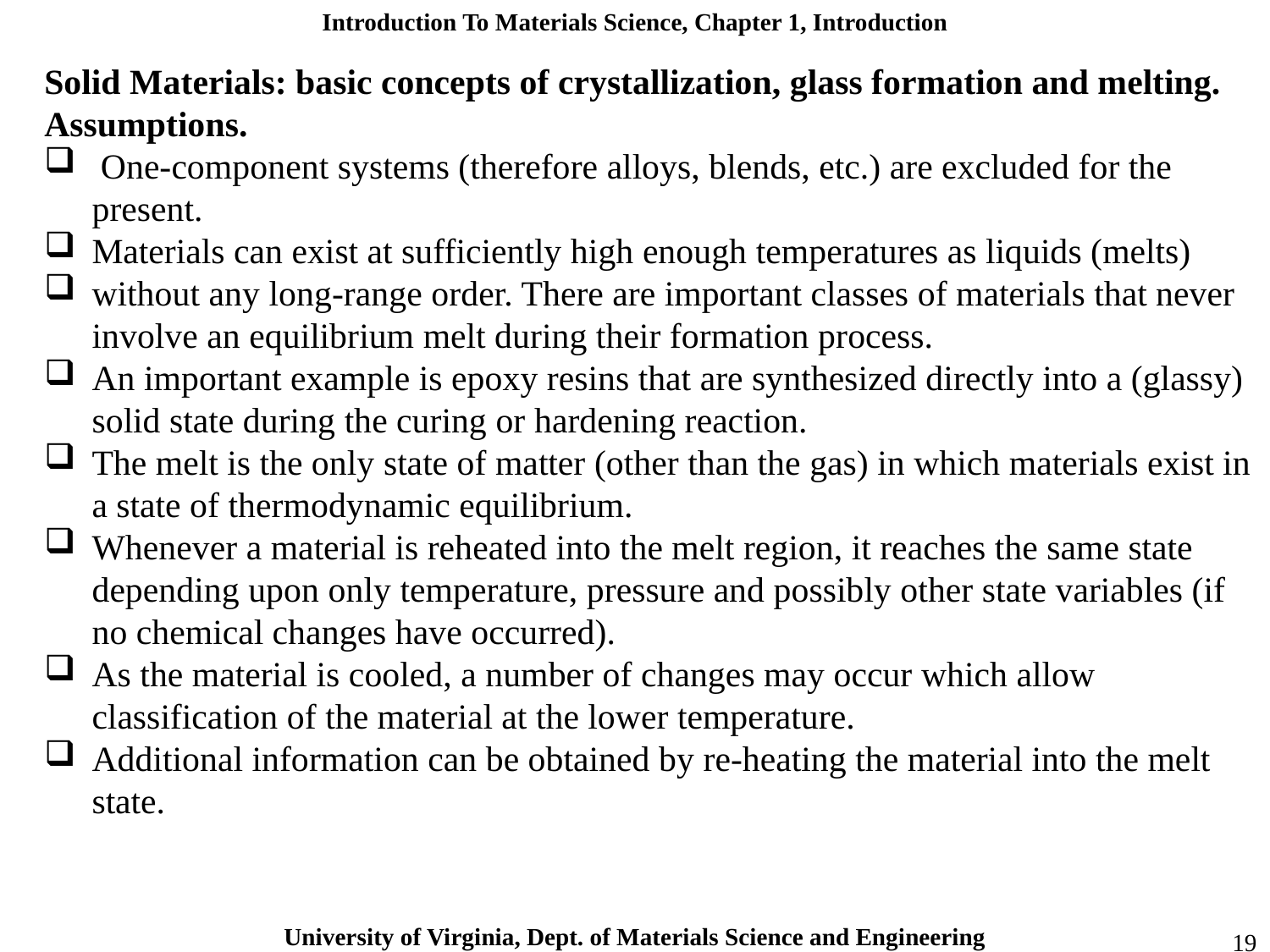

Solid Materials: basic concepts of crystallization, glass formation and melting.
Assumptions.
 One-component systems (therefore alloys, blends, etc.) are excluded for the present.
Materials can exist at sufficiently high enough temperatures as liquids (melts)
without any long-range order. There are important classes of materials that never involve an equilibrium melt during their formation process.
An important example is epoxy resins that are synthesized directly into a (glassy) solid state during the curing or hardening reaction.
The melt is the only state of matter (other than the gas) in which materials exist in a state of thermodynamic equilibrium.
Whenever a material is reheated into the melt region, it reaches the same state depending upon only temperature, pressure and possibly other state variables (if no chemical changes have occurred).
As the material is cooled, a number of changes may occur which allow classification of the material at the lower temperature.
Additional information can be obtained by re-heating the material into the melt state.
19